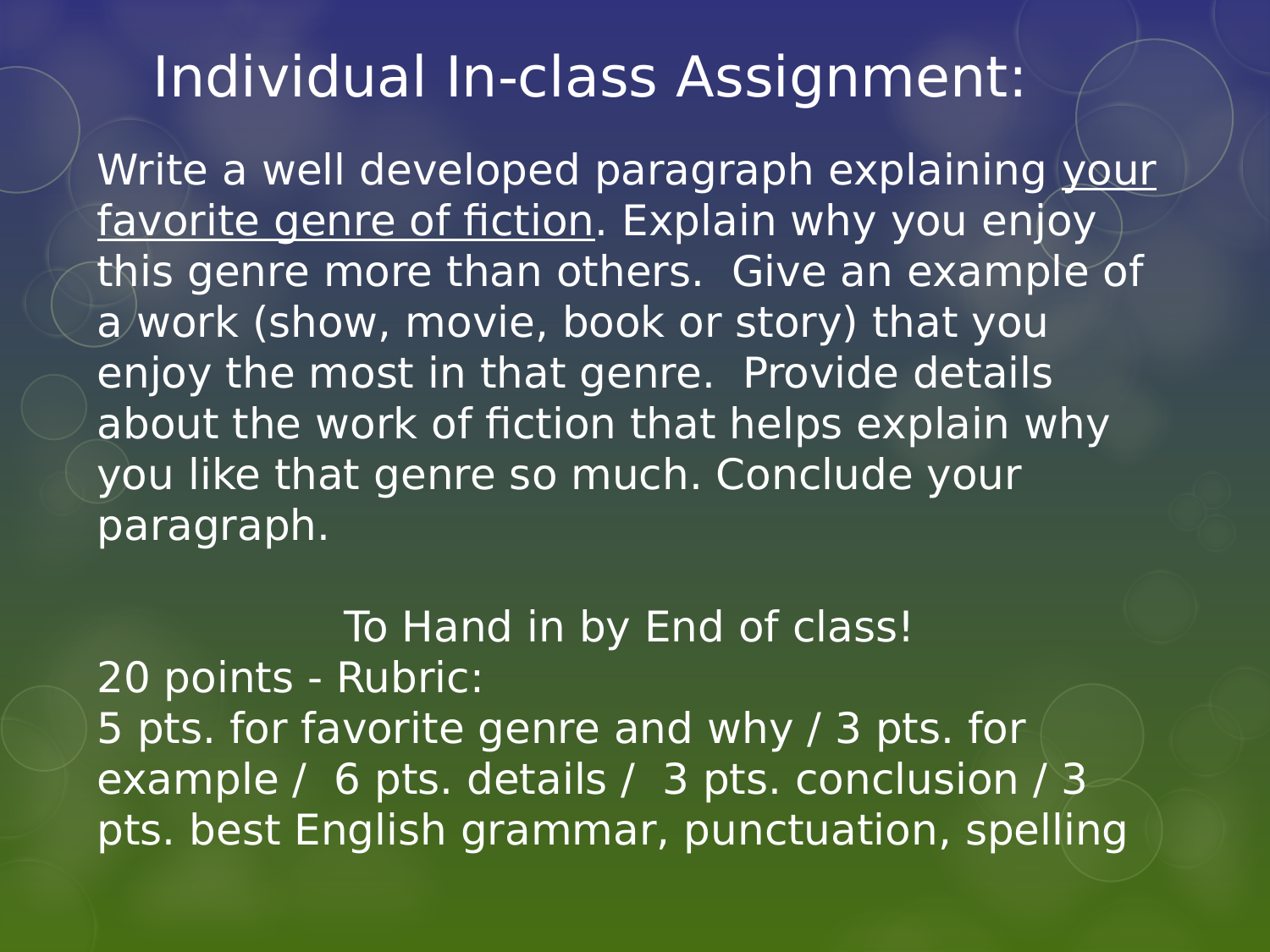

# Individual In-class Assignment:
Write a well developed paragraph explaining your favorite genre of fiction. Explain why you enjoy this genre more than others.  Give an example of a work (show, movie, book or story) that you enjoy the most in that genre.  Provide details about the work of fiction that helps explain why you like that genre so much. Conclude your paragraph.

To Hand in by End of class!
20 points - Rubric:
5 pts. for favorite genre and why / 3 pts. for example /  6 pts. details /  3 pts. conclusion / 3 pts. best English grammar, punctuation, spelling